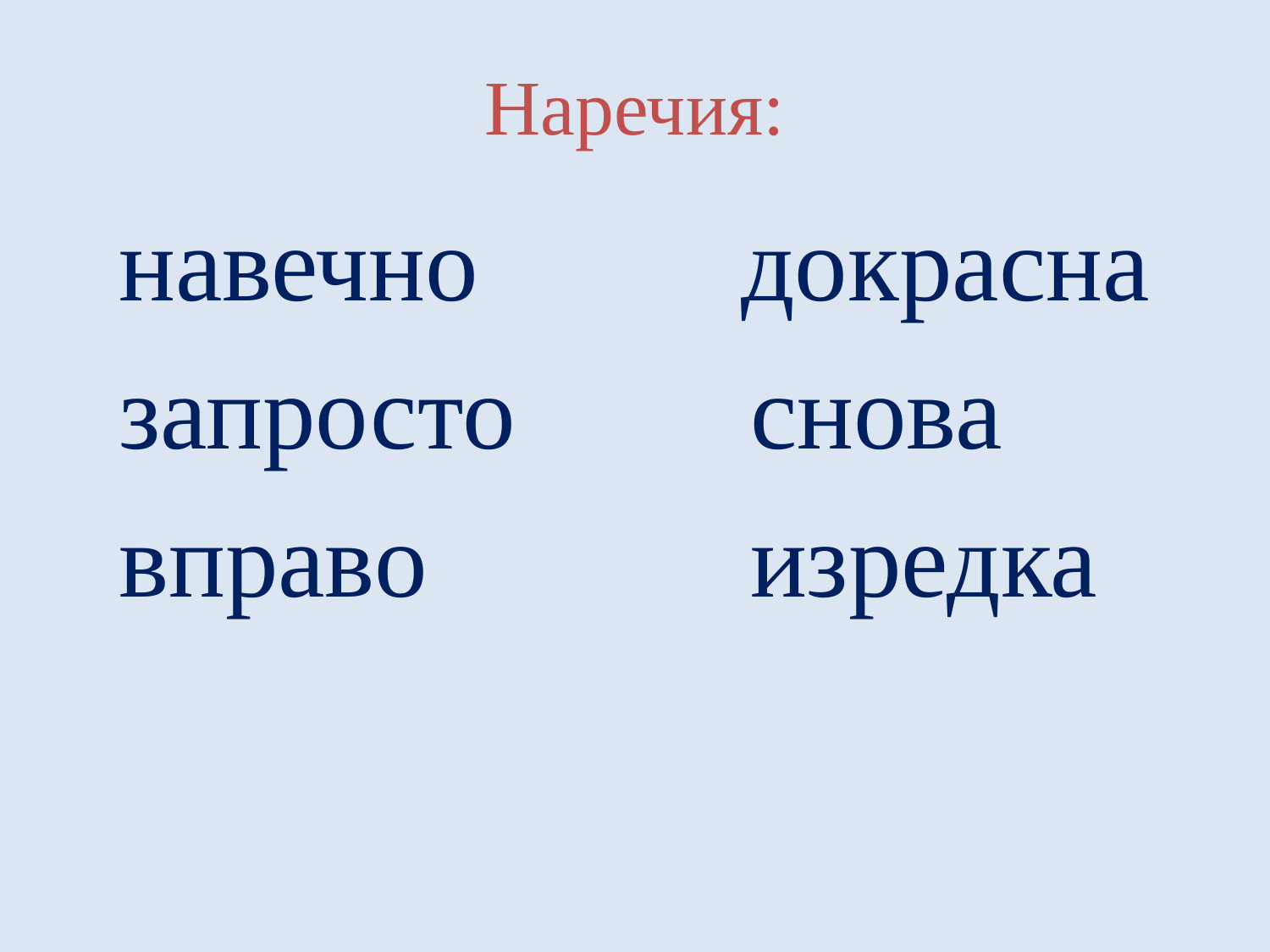

# Наречия:
    навечно
    запросто
    вправо
           докрасна
     снова
     изредка